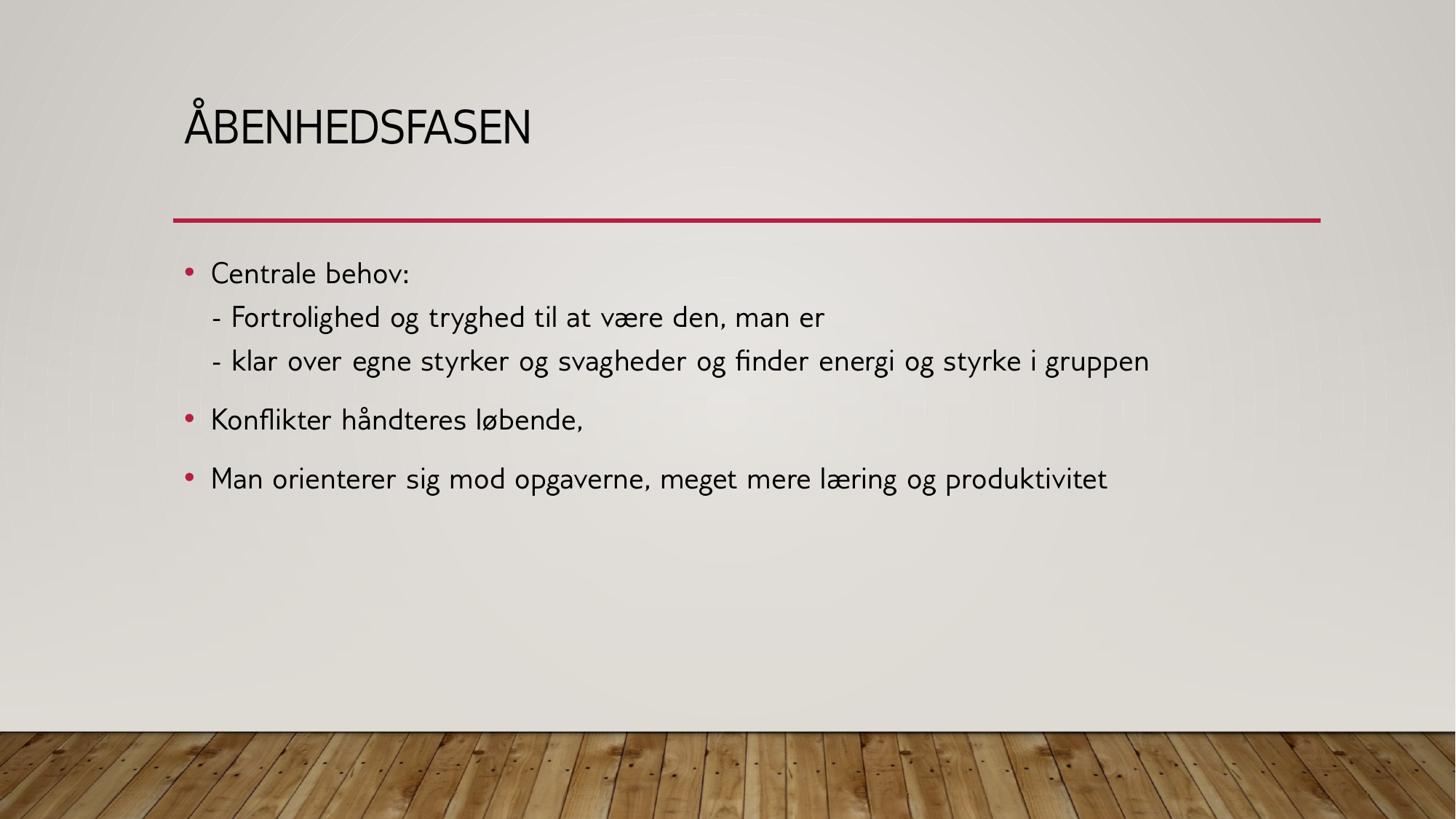

# Åbenhedsfasen
Centrale behov:
- Fortrolighed og tryghed til at være den, man er
- klar over egne styrker og svagheder og finder energi og styrke i gruppen
Konflikter håndteres løbende,
Man orienterer sig mod opgaverne, meget mere læring og produktivitet